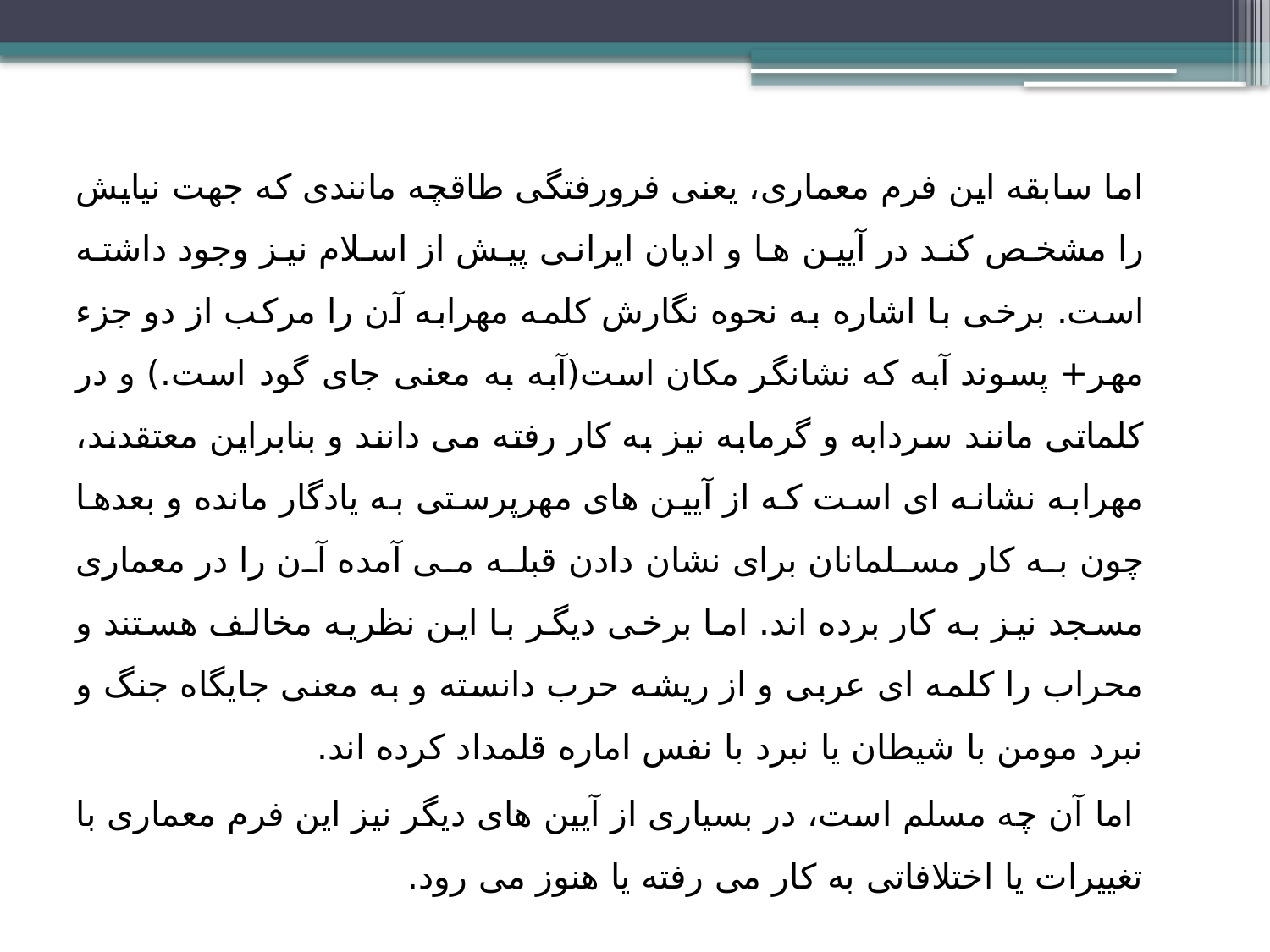

اما سابقه این فرم معماری، یعنی فرورفتگی طاقچه مانندی که جهت نیایش را مشخص کند در آیین ها و ادیان ایرانی پیش از اسلام نیز وجود داشته است. برخی با اشاره به نحوه نگارش کلمه مهرابه آن را مرکب از دو جزء مهر+ پسوند آبه که نشانگر مکان است(آبه به معنی جای گود است.) و در کلماتی مانند سردابه و گرمابه نیز به کار رفته می دانند و بنابراین معتقدند، مهرابه نشانه ای است که از آیین های مهرپرستی به یادگار مانده و بعدها چون به کار مسلمانان برای نشان دادن قبله می آمده آن را در معماری مسجد نیز به کار برده اند. اما برخی دیگر با این نظریه مخالف هستند و محراب را کلمه ای عربی و از ریشه حرب دانسته و به معنی جایگاه جنگ و نبرد مومن با شیطان یا نبرد با نفس اماره قلمداد کرده اند.
    اما آن چه مسلم است، در بسیاری از آیین های دیگر نیز این فرم معماری با تغییرات یا اختلافاتی به کار می رفته یا هنوز می رود.